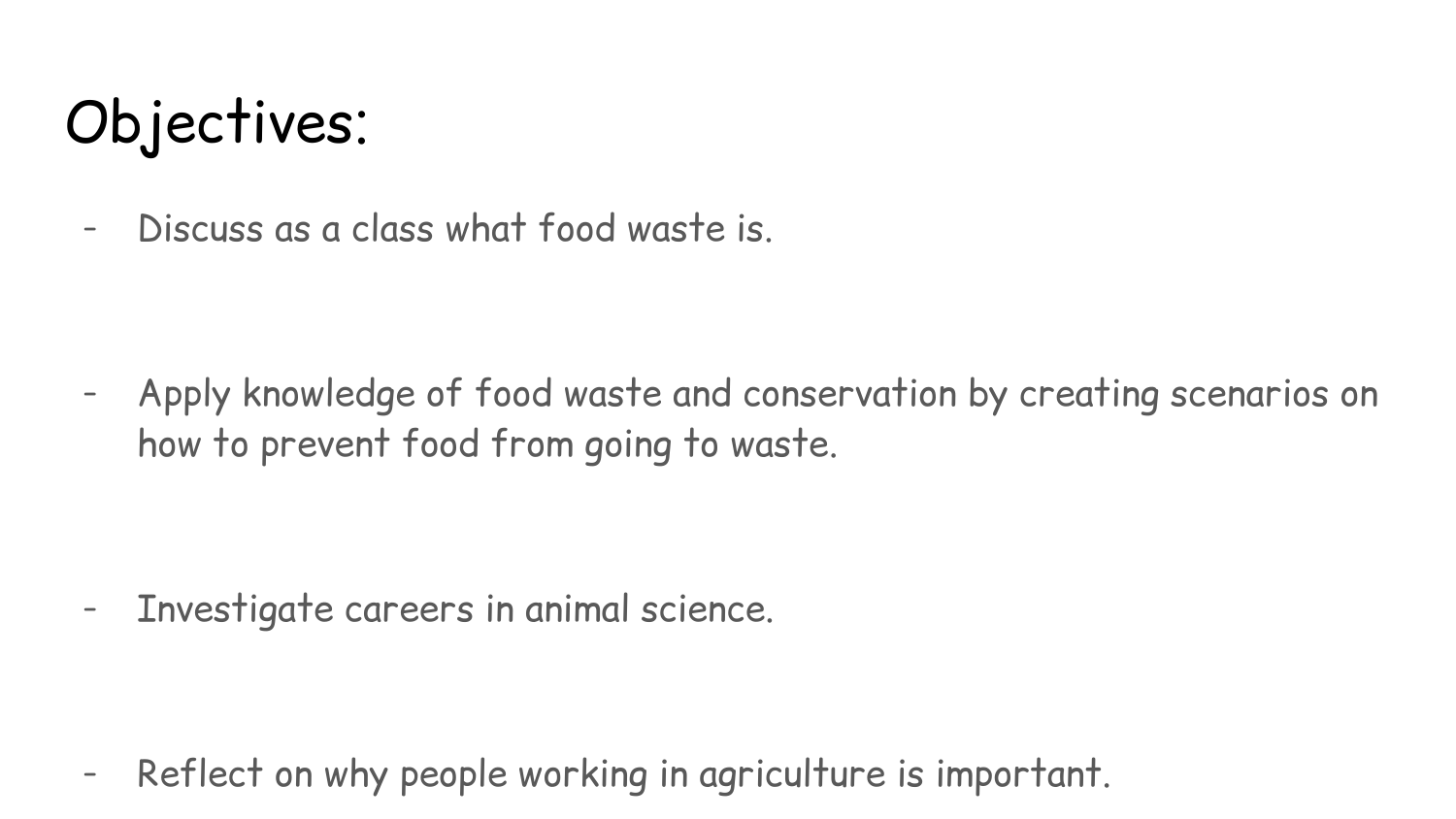

# Objectives:
Discuss as a class what food waste is.

Apply knowledge of food waste and conservation by creating scenarios on how to prevent food from going to waste.

Investigate careers in animal science.

Reflect on why people working in agriculture is important.